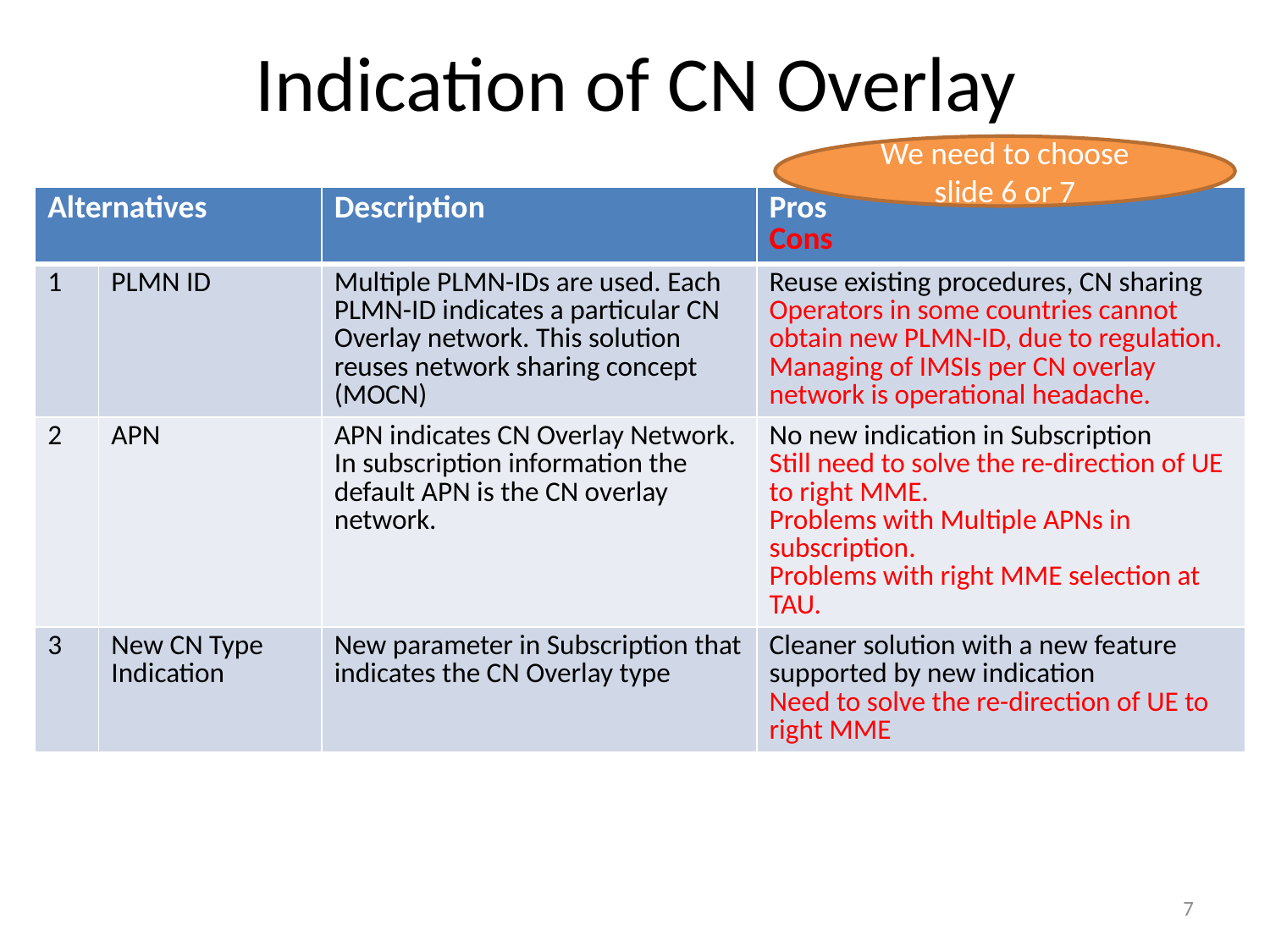

# Indication of CN Overlay
We need to choose slide 6 or 7
| Alternatives |  | Description | Pros Cons |
| --- | --- | --- | --- |
| 1 | PLMN ID | Multiple PLMN-IDs are used. Each PLMN-ID indicates a particular CN Overlay network. This solution reuses network sharing concept (MOCN) | Reuse existing procedures, CN sharing Operators in some countries cannot obtain new PLMN-ID, due to regulation. Managing of IMSIs per CN overlay network is operational headache. |
| 2 | APN | APN indicates CN Overlay Network. In subscription information the default APN is the CN overlay network. | No new indication in Subscription Still need to solve the re-direction of UE to right MME. Problems with Multiple APNs in subscription. Problems with right MME selection at TAU. |
| 3 | New CN Type Indication | New parameter in Subscription that indicates the CN Overlay type | Cleaner solution with a new feature supported by new indication Need to solve the re-direction of UE to right MME |
7